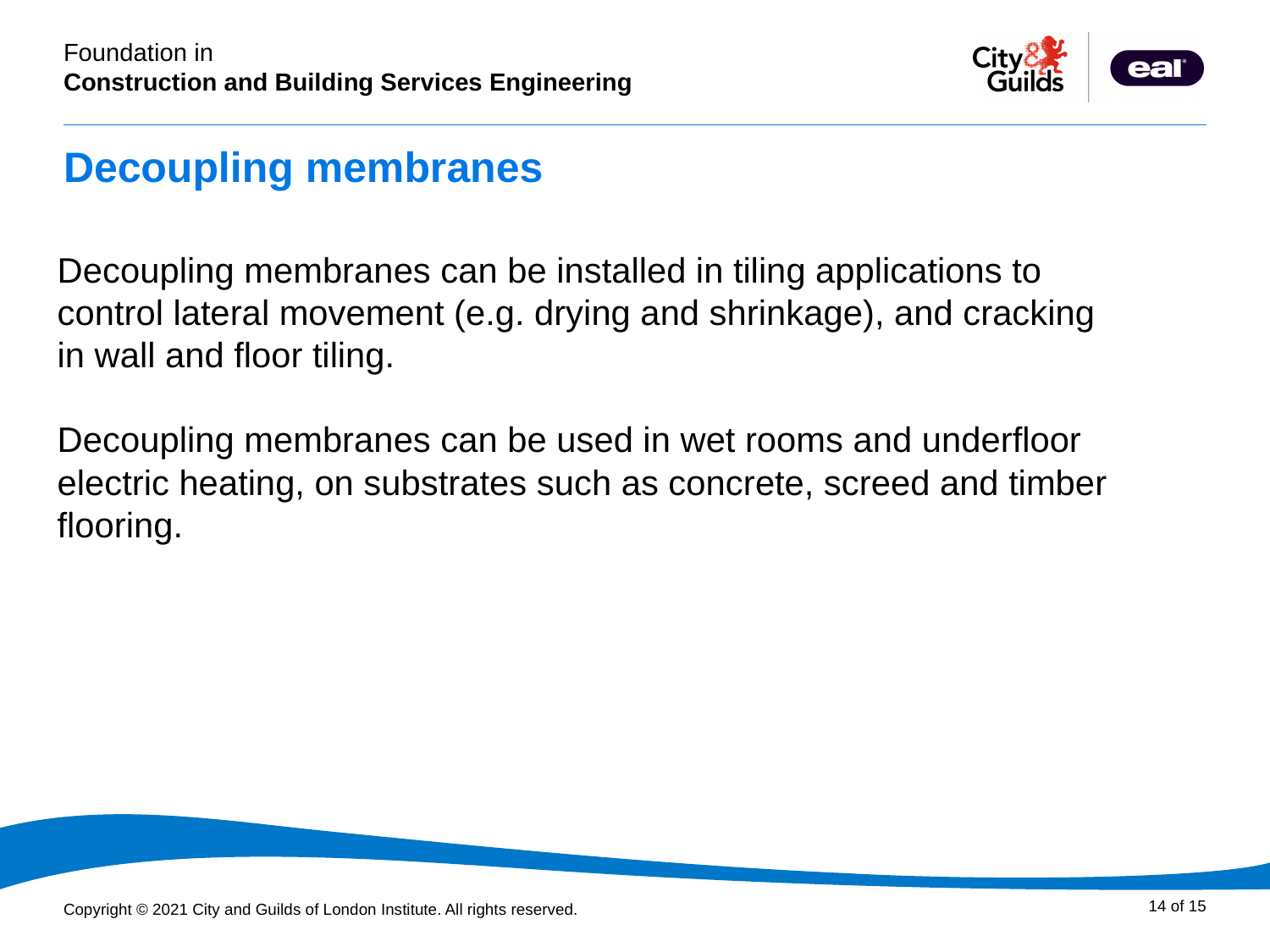

# Decoupling membranes

Decoupling membranes can be installed in tiling applications to control lateral movement (e.g. drying and shrinkage), and cracking in wall and floor tiling.

Decoupling membranes can be used in wet rooms and underfloor electric heating, on substrates such as concrete, screed and timber flooring.